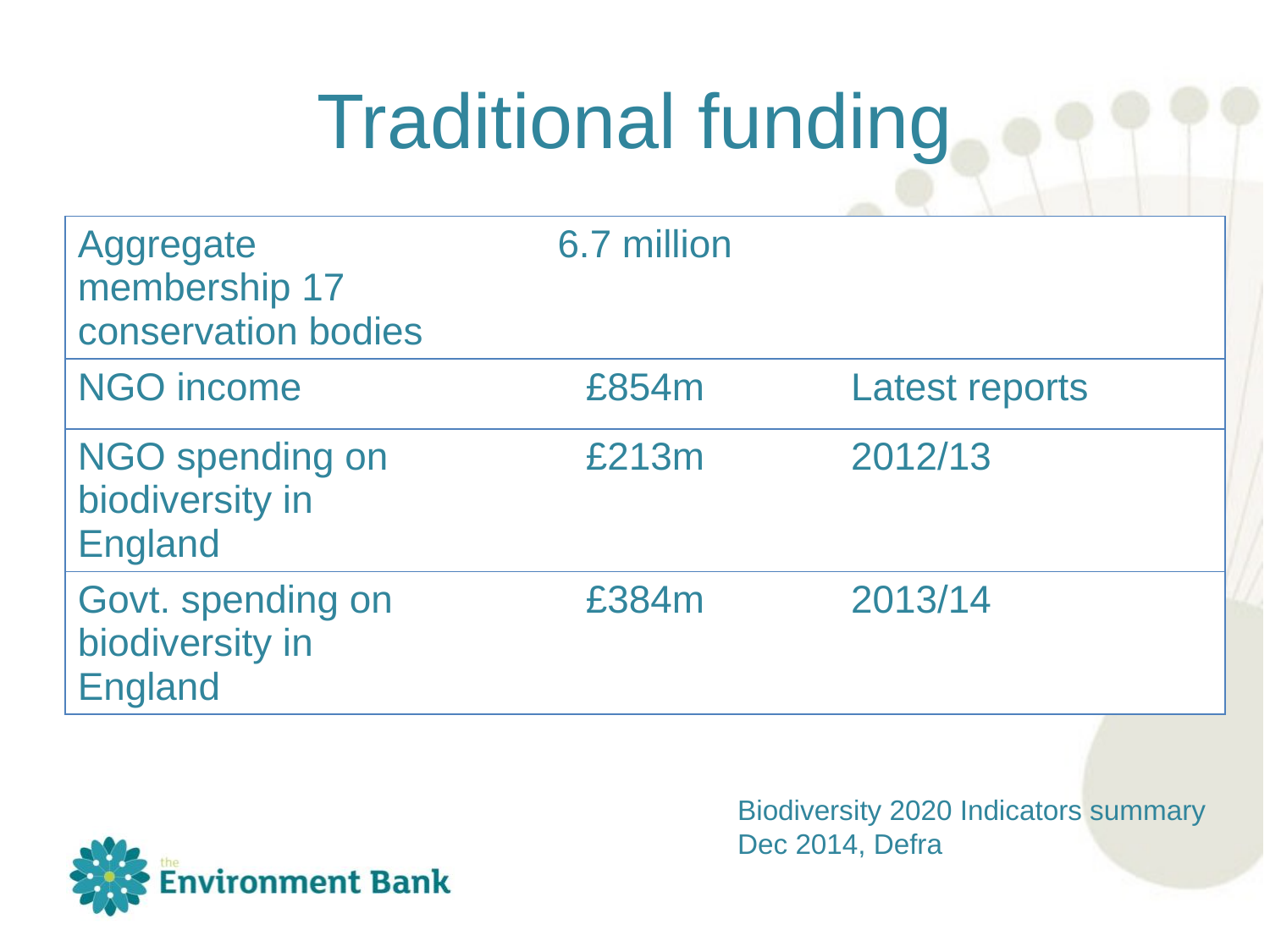

# Traditional funding
| Aggregate membership 17 conservation bodies | 6.7 million |  |
| --- | --- | --- |
| NGO income | £854m | Latest reports |
| NGO spending on biodiversity in England | £213m | 2012/13 |
| Govt. spending on biodiversity in England | £384m | 2013/14 |
Biodiversity 2020 Indicators summary Dec 2014, Defra